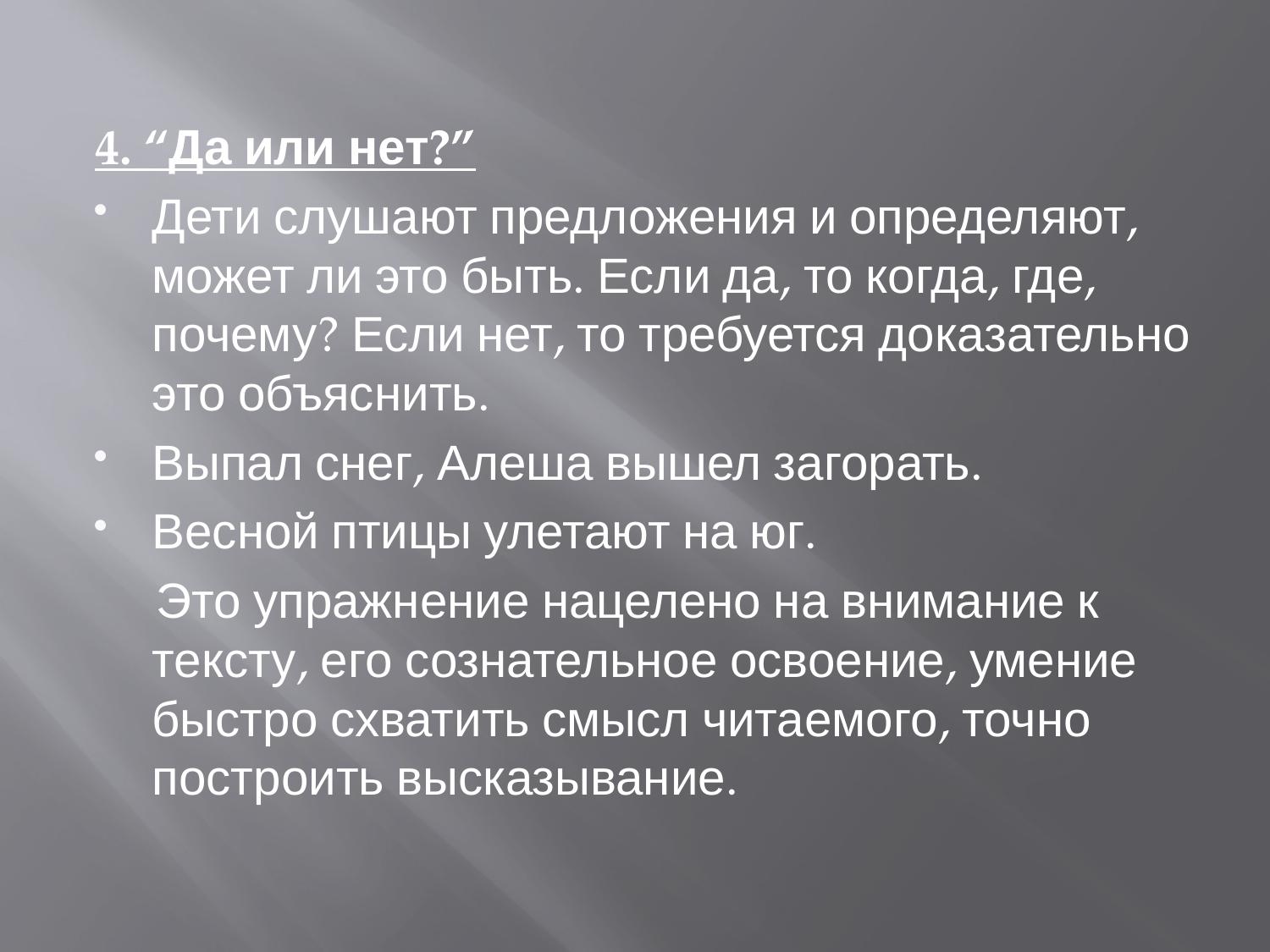

4. “Да или нет?”
Дети слушают предложения и определяют, может ли это быть. Если да, то когда, где, почему? Если нет, то требуется доказательно это объяснить.
Выпал снег, Алеша вышел загорать.
Весной птицы улетают на юг.
     Это упражнение нацелено на внимание к тексту, его сознательное освоение, умение быстро схватить смысл читаемого, точно построить высказывание.